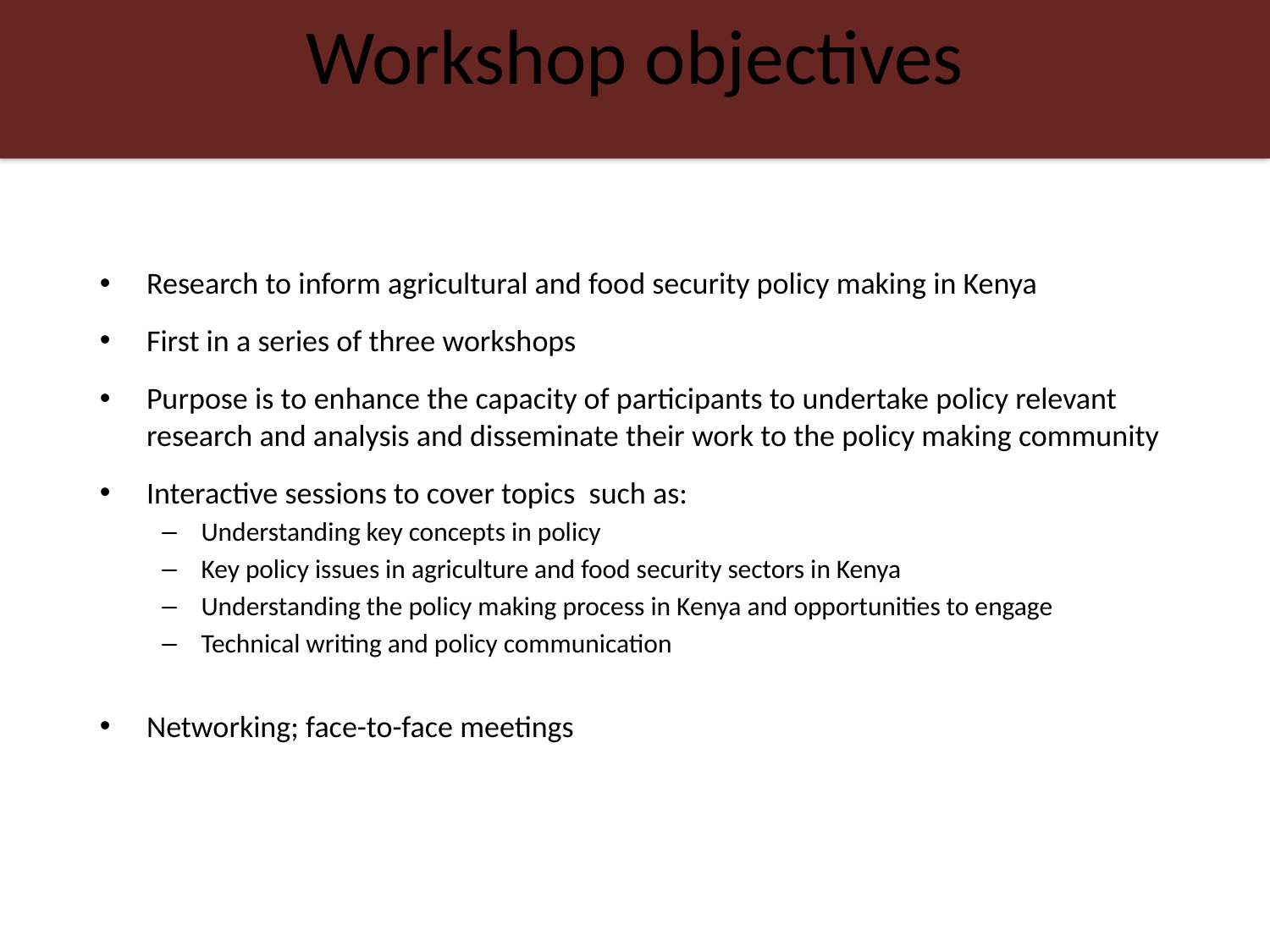

# Workshop objectives
Research to inform agricultural and food security policy making in Kenya

First in a series of three workshops

Purpose is to enhance the capacity of participants to undertake policy relevant research and analysis and disseminate their work to the policy making community

Interactive sessions to cover topics  such as:
Understanding key concepts in policy
Key policy issues in agriculture and food security sectors in Kenya
Understanding the policy making process in Kenya and opportunities to engage
Technical writing and policy communication

Networking; face-to-face meetings